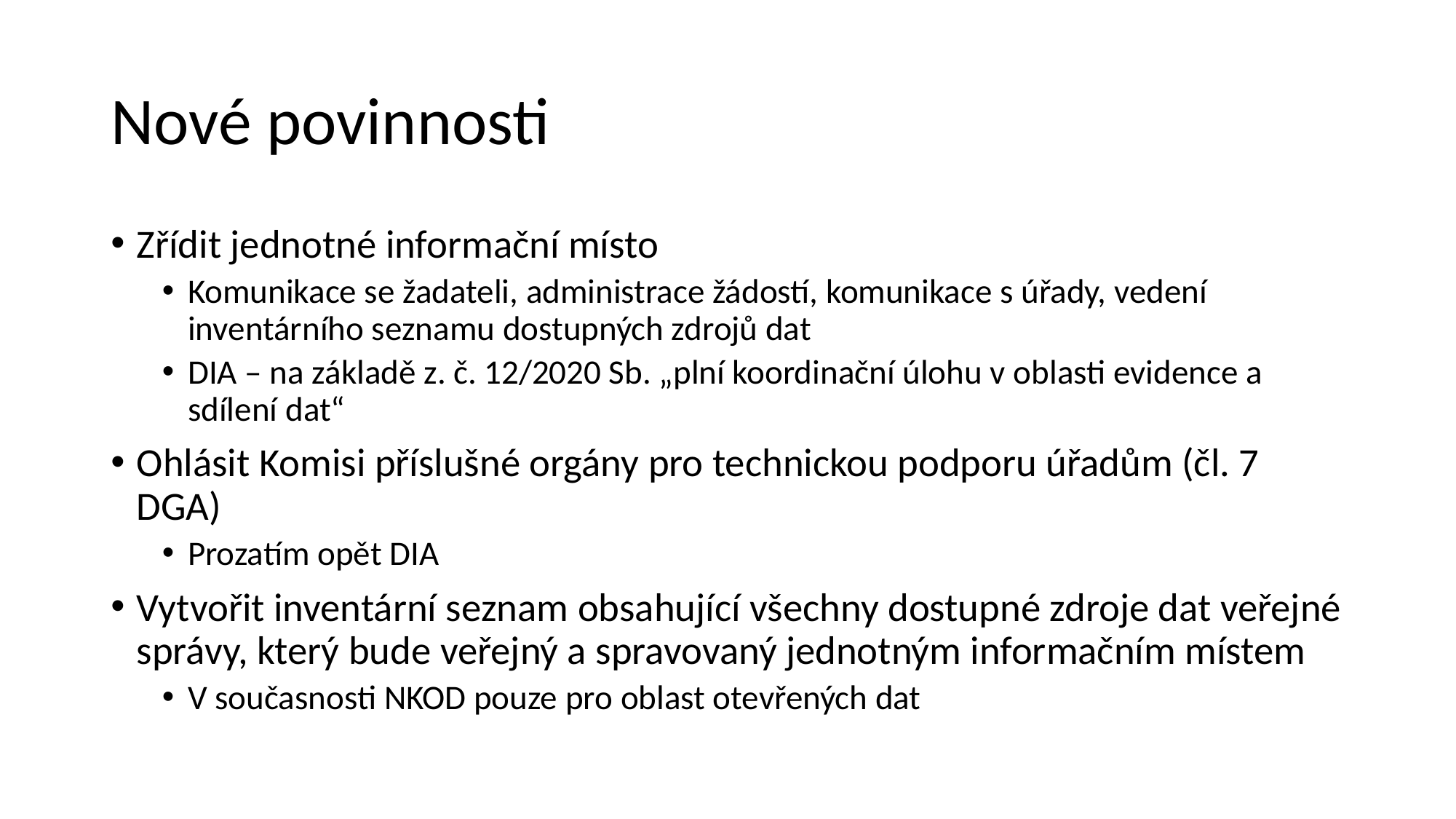

# Nové povinnosti
Zřídit jednotné informační místo
Komunikace se žadateli, administrace žádostí, komunikace s úřady, vedení inventárního seznamu dostupných zdrojů dat
DIA – na základě z. č. 12/2020 Sb. „plní koordinační úlohu v oblasti evidence a sdílení dat“
Ohlásit Komisi příslušné orgány pro technickou podporu úřadům (čl. 7 DGA)
Prozatím opět DIA
Vytvořit inventární seznam obsahující všechny dostupné zdroje dat veřejné správy, který bude veřejný a spravovaný jednotným informačním místem
V současnosti NKOD pouze pro oblast otevřených dat